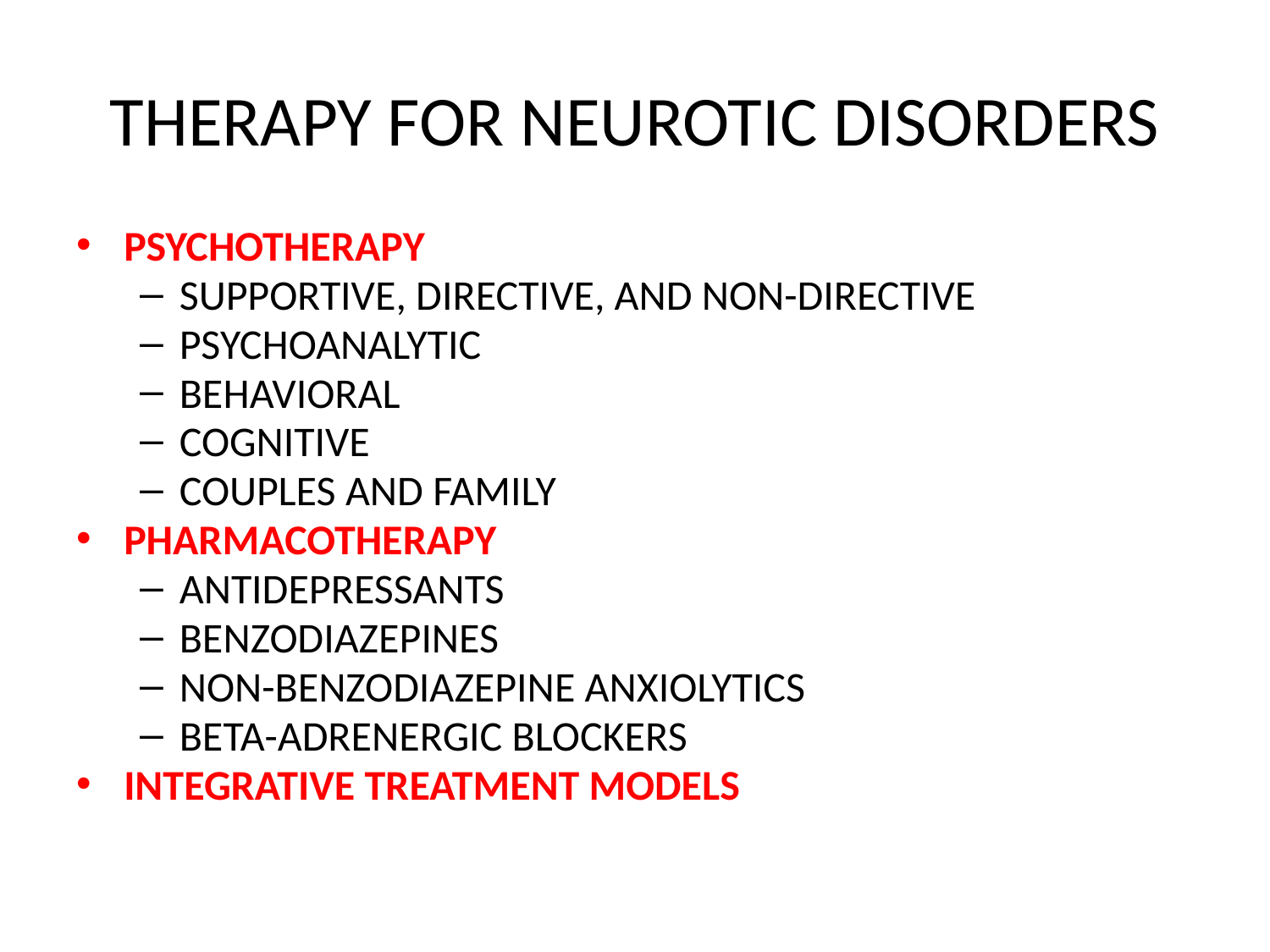

# THERAPY FOR NEUROTIC DISORDERS
PSYCHOTHERAPY
SUPPORTIVE, DIRECTIVE, AND NON-DIRECTIVE
PSYCHOANALYTIC
BEHAVIORAL
COGNITIVE
COUPLES AND FAMILY
PHARMACOTHERAPY
ANTIDEPRESSANTS
BENZODIAZEPINES
NON-BENZODIAZEPINE ANXIOLYTICS
BETA-ADRENERGIC BLOCKERS
INTEGRATIVE TREATMENT MODELS